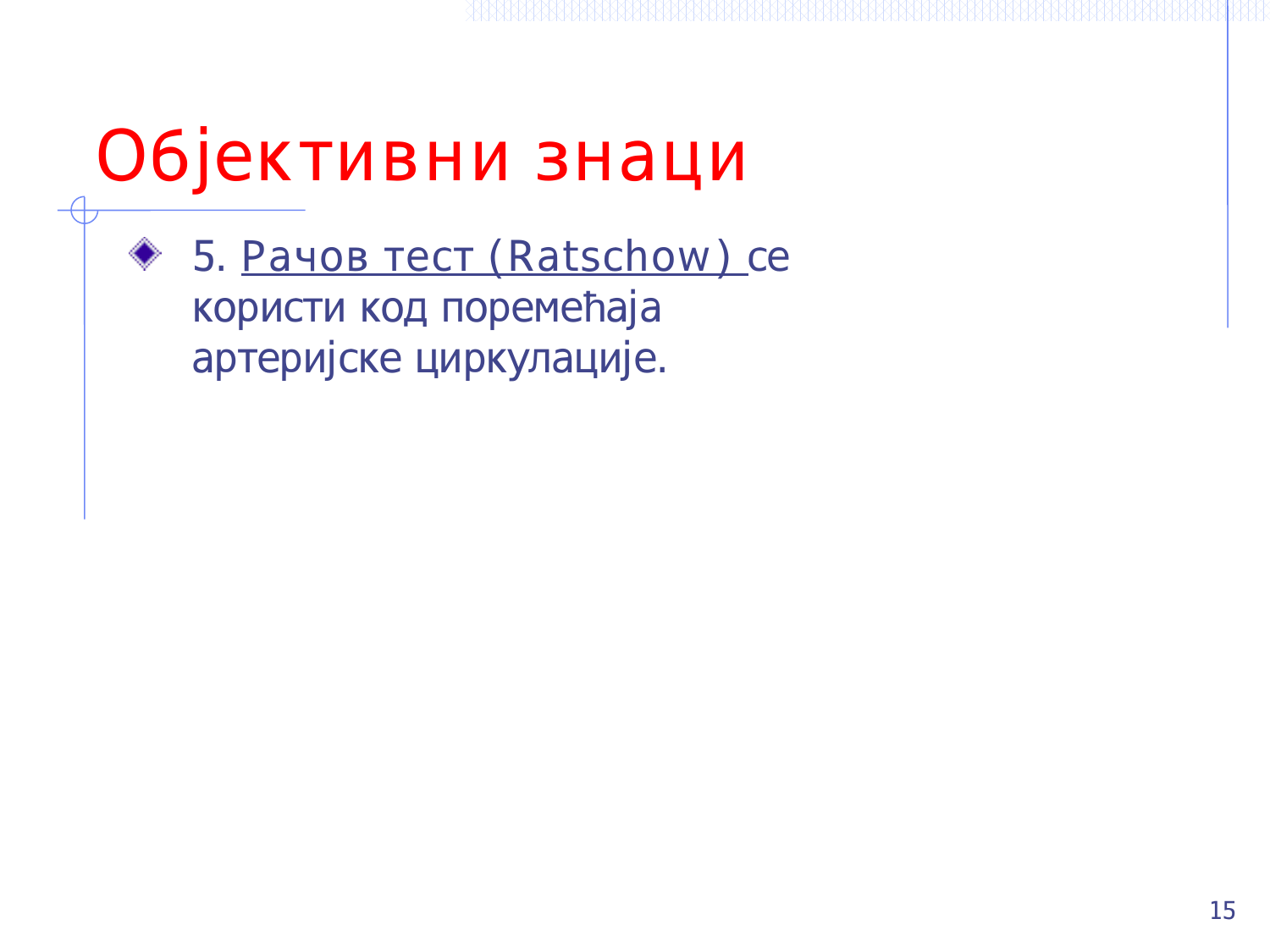

# Објективни знаци
5. Рачов тест (Ratschow) се користи код поремећаја артеријске циркулације.
15